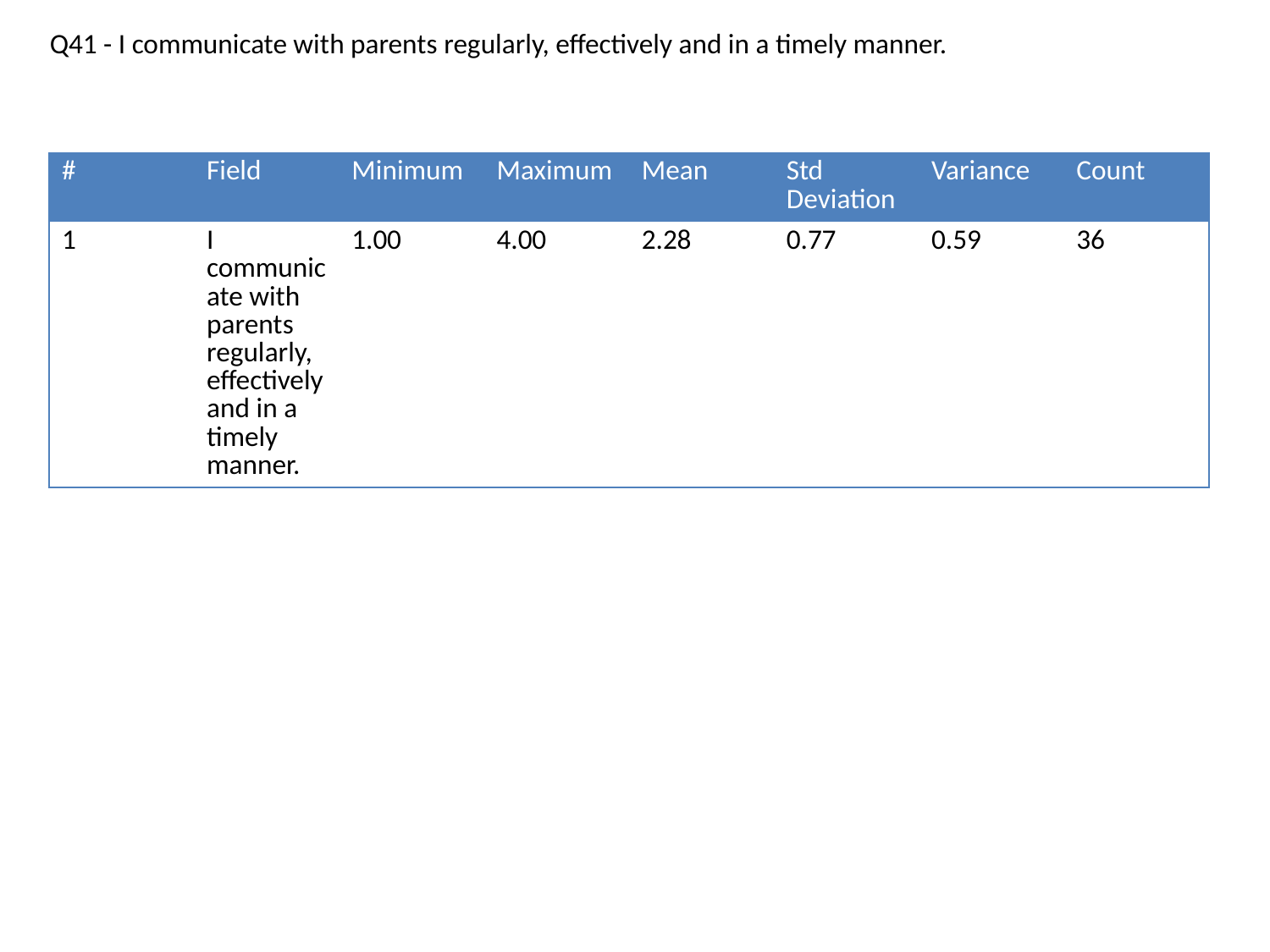

Q41 - I communicate with parents regularly, effectively and in a timely manner.
| # | Field | Minimum | Maximum | Mean | Std Deviation | Variance | Count |
| --- | --- | --- | --- | --- | --- | --- | --- |
| 1 | I communicate with parents regularly, effectively and in a timely manner. | 1.00 | 4.00 | 2.28 | 0.77 | 0.59 | 36 |